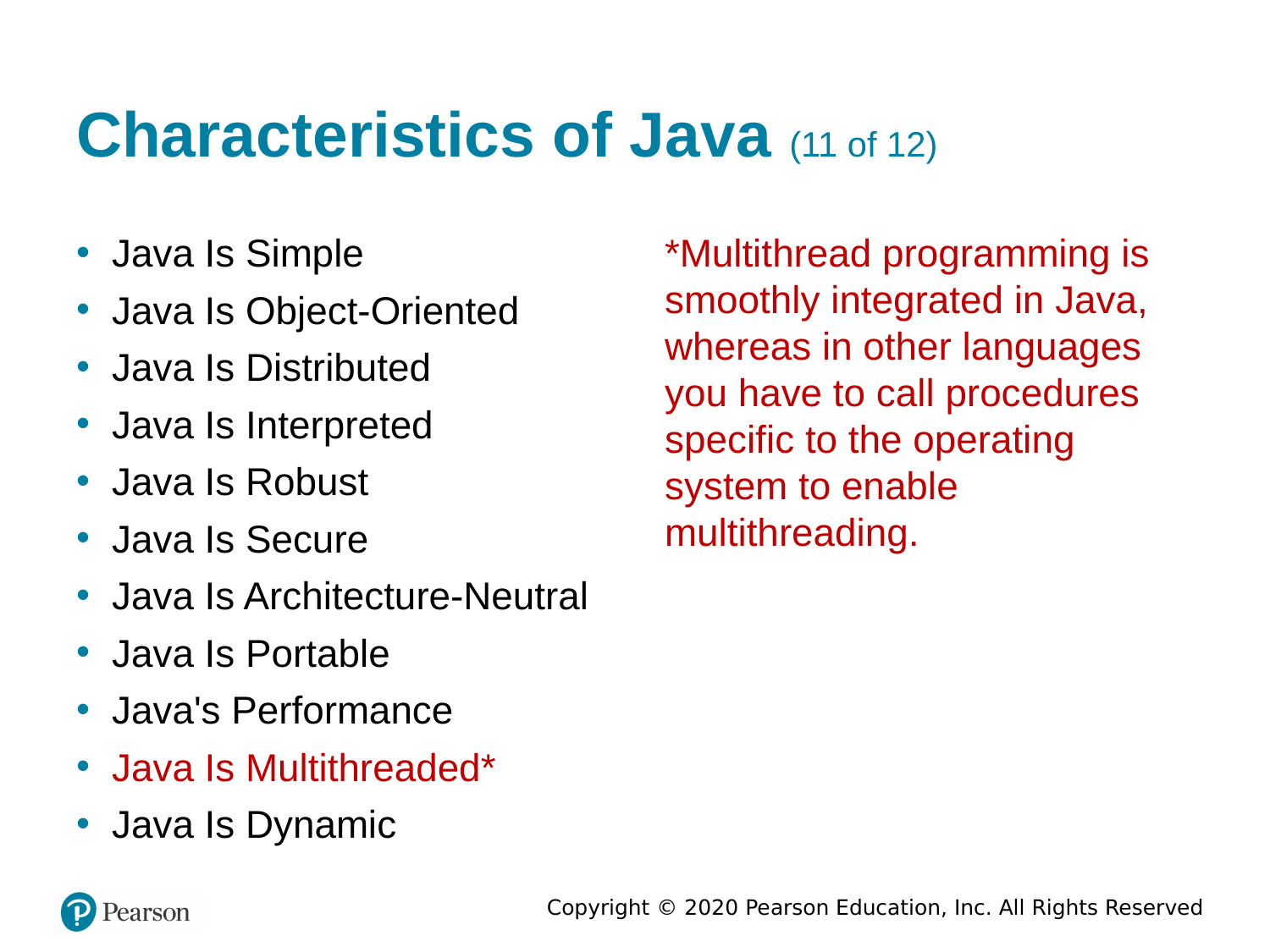

# Characteristics of Java (11 of 12)
Java Is Simple
Java Is Object-Oriented
Java Is Distributed
Java Is Interpreted
Java Is Robust
Java Is Secure
Java Is Architecture-Neutral
Java Is Portable
Java's Performance
Java Is Multithreaded*
Java Is Dynamic
*Multithread programming is smoothly integrated in Java, whereas in other languages you have to call procedures specific to the operating system to enable multithreading.